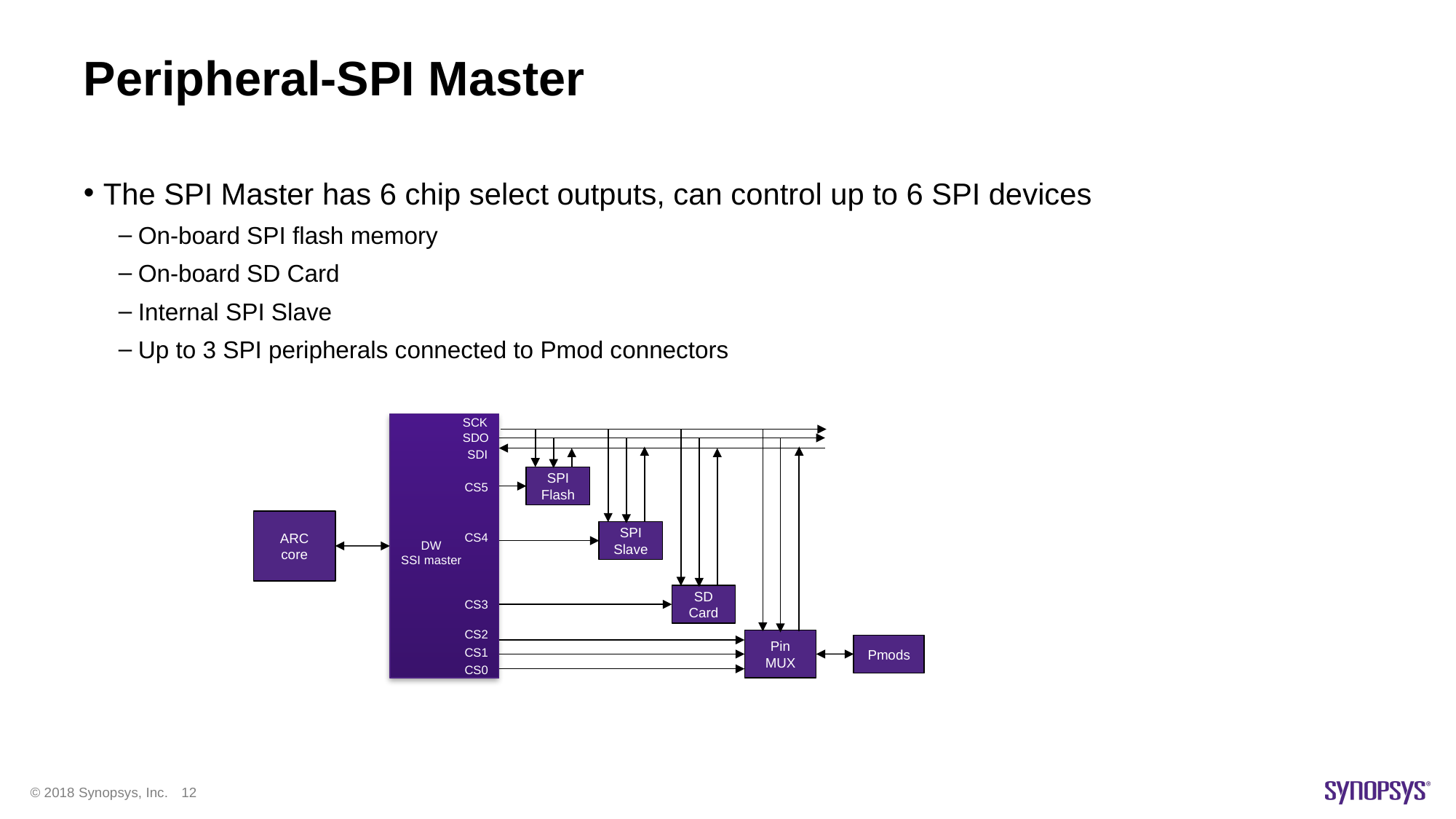

# Peripheral-SPI Master
The SPI Master has 6 chip select outputs, can control up to 6 SPI devices
On-board SPI flash memory
On-board SD Card
Internal SPI Slave
Up to 3 SPI peripherals connected to Pmod connectors
SCK

SDO
SDI
SPI
Flash
CS5
ARC
core
SPI
Slave
CS4
DW
SSI master
SD Card
CS3
CS2
Pin
MUX
Pmods
CS1
CS0